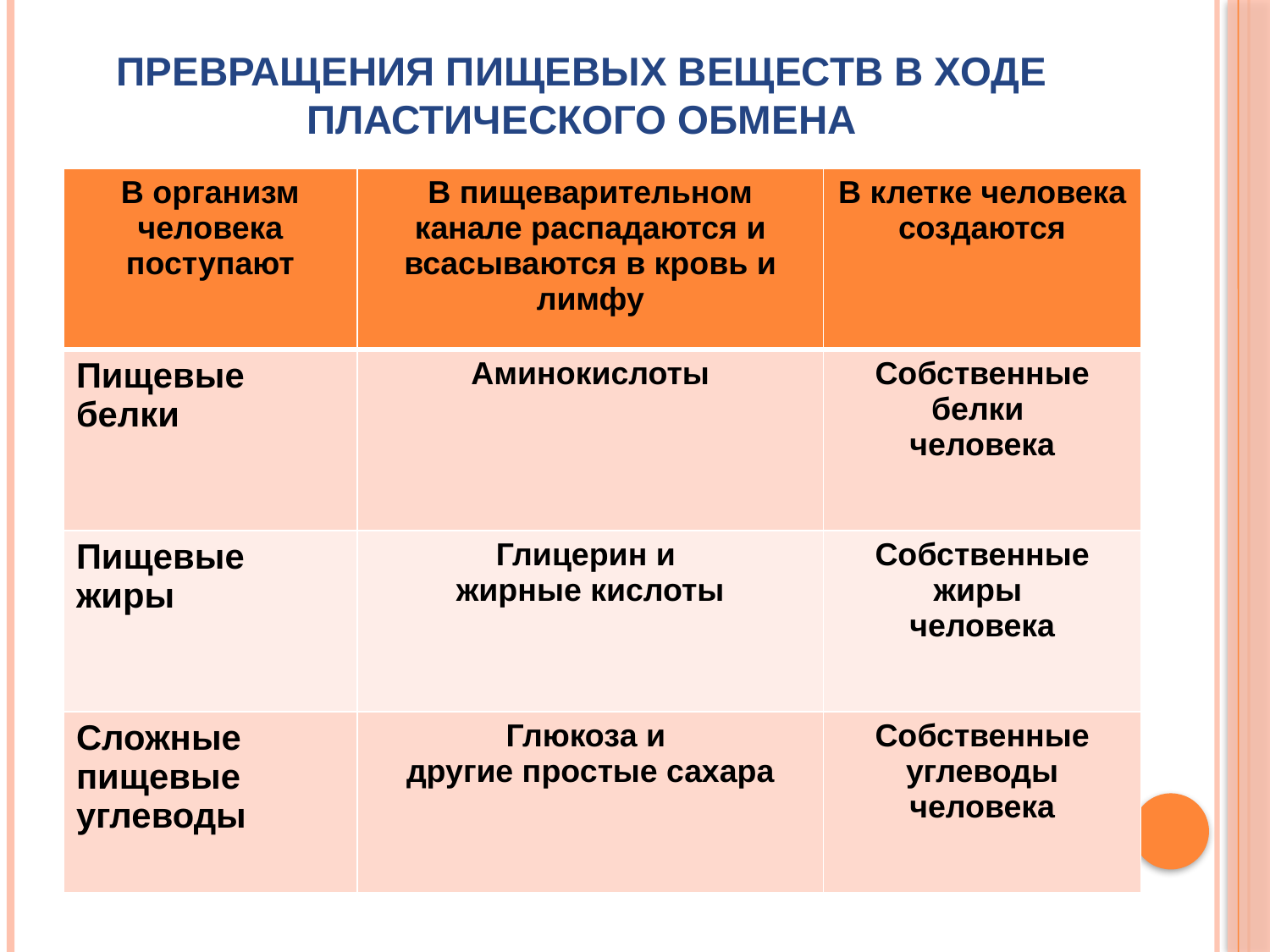

# Превращения пищевых веществ в ходе пластического обмена
| В организм человека поступают | В пищеварительном канале распадаются и всасываются в кровь и лимфу | В клетке человека создаются |
| --- | --- | --- |
| Пищевые белки | Аминокислоты | Собственные белки человека |
| Пищевые жиры | Глицерин и жирные кислоты | Собственные жиры человека |
| Сложные пищевые углеводы | Глюкоза и другие простые сахара | Собственные углеводы человека |